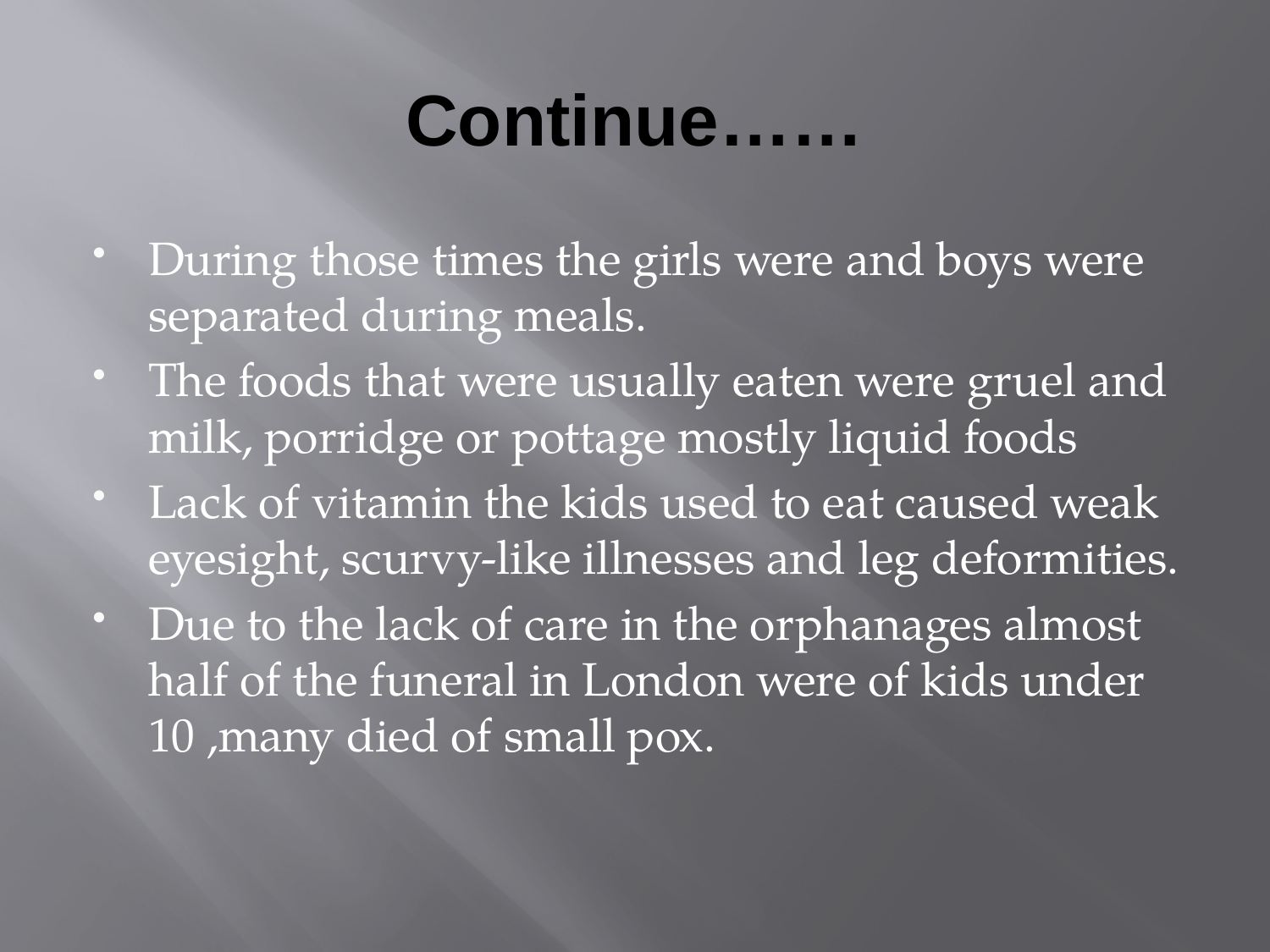

# Continue……
During those times the girls were and boys were separated during meals.
The foods that were usually eaten were gruel and milk, porridge or pottage mostly liquid foods
Lack of vitamin the kids used to eat caused weak eyesight, scurvy-like illnesses and leg deformities.
Due to the lack of care in the orphanages almost half of the funeral in London were of kids under 10 ,many died of small pox.